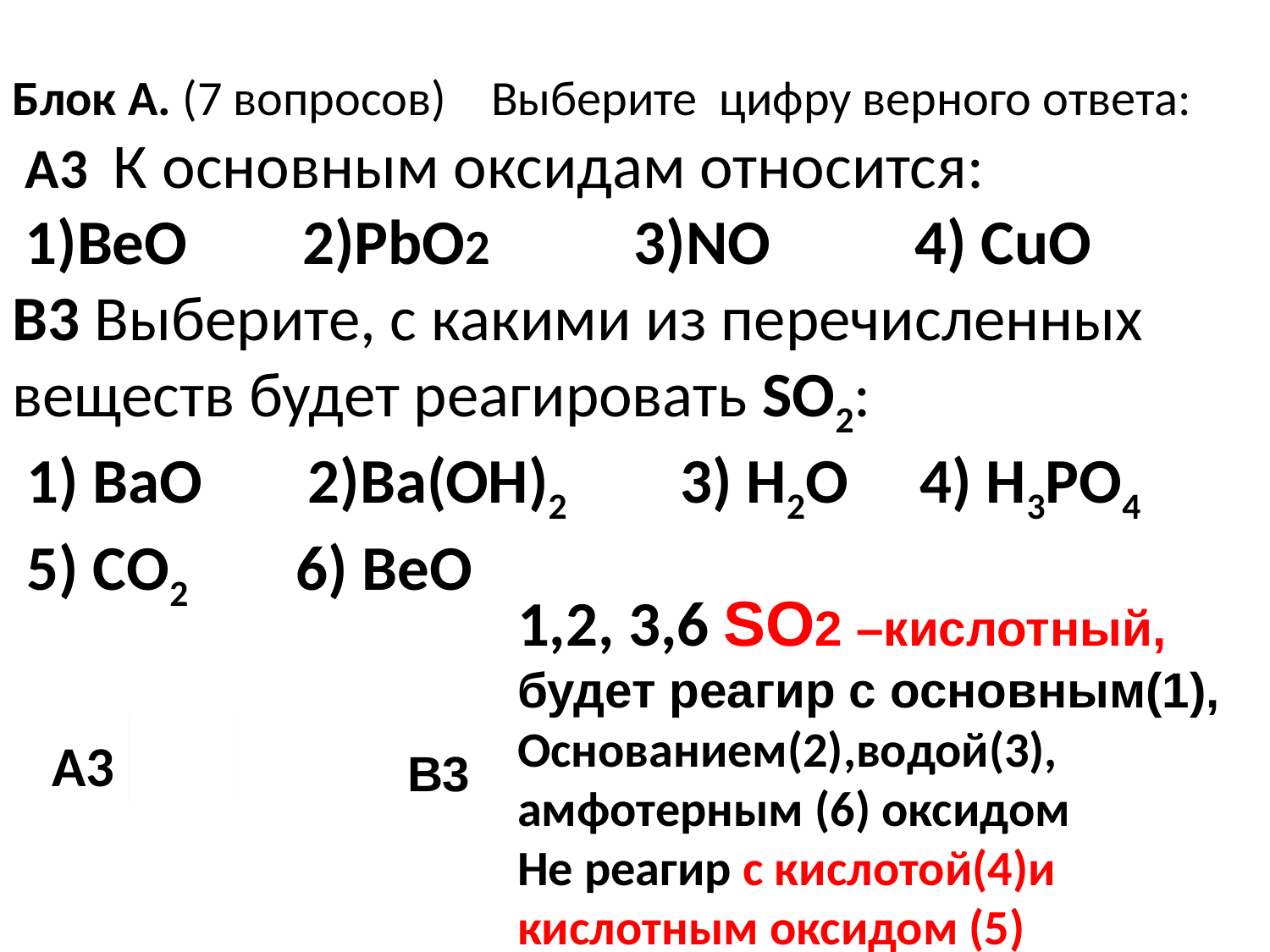

Блок А. (7 вопросов)    Выберите  цифру верного ответа:
 А3  К основным оксидам относится:
 1)ВеО        2)РbO2          3)NO          4) СuO
В3 Выберите, с какими из перечисленных веществ будет реагировать SO2:
 1) ВaO            2)Вa(OH)2             3) H2O     4) H3PO4          5) СO2             6) BeO
1,2, 3,6 SO2 –кислотный,
будет реагир с основным(1),
Основанием(2),водой(3),
амфотерным (6) оксидом
Не реагир с кислотой(4)и кислотным оксидом (5)

4
А3
В3